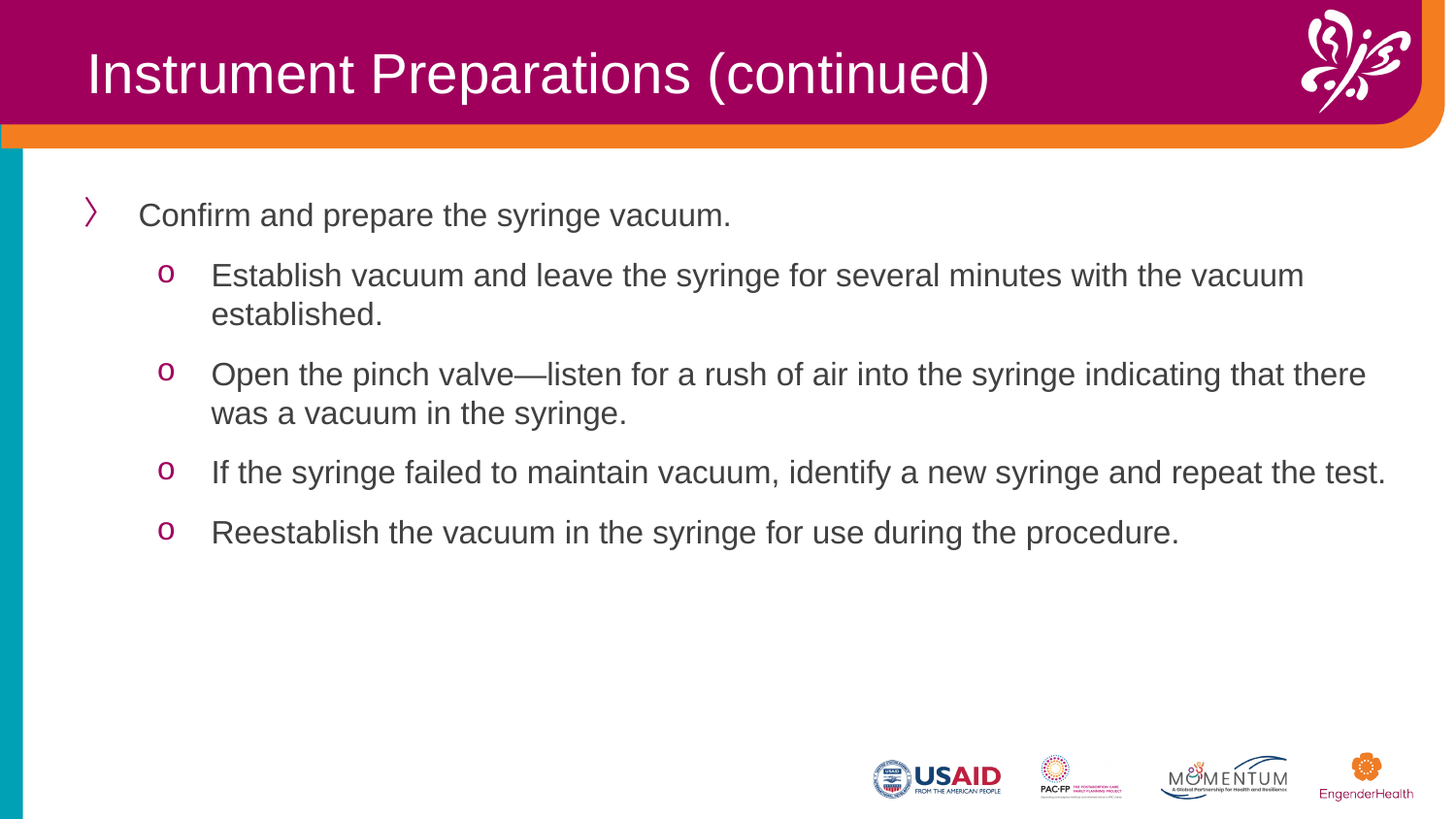

Instrument Preparations (continued)
Confirm and prepare the syringe vacuum.
Establish vacuum and leave the syringe for several minutes with the vacuum established.
Open the pinch valve—listen for a rush of air into the syringe indicating that there was a vacuum in the syringe.
If the syringe failed to maintain vacuum, identify a new syringe and repeat the test.
Reestablish the vacuum in the syringe for use during the procedure.